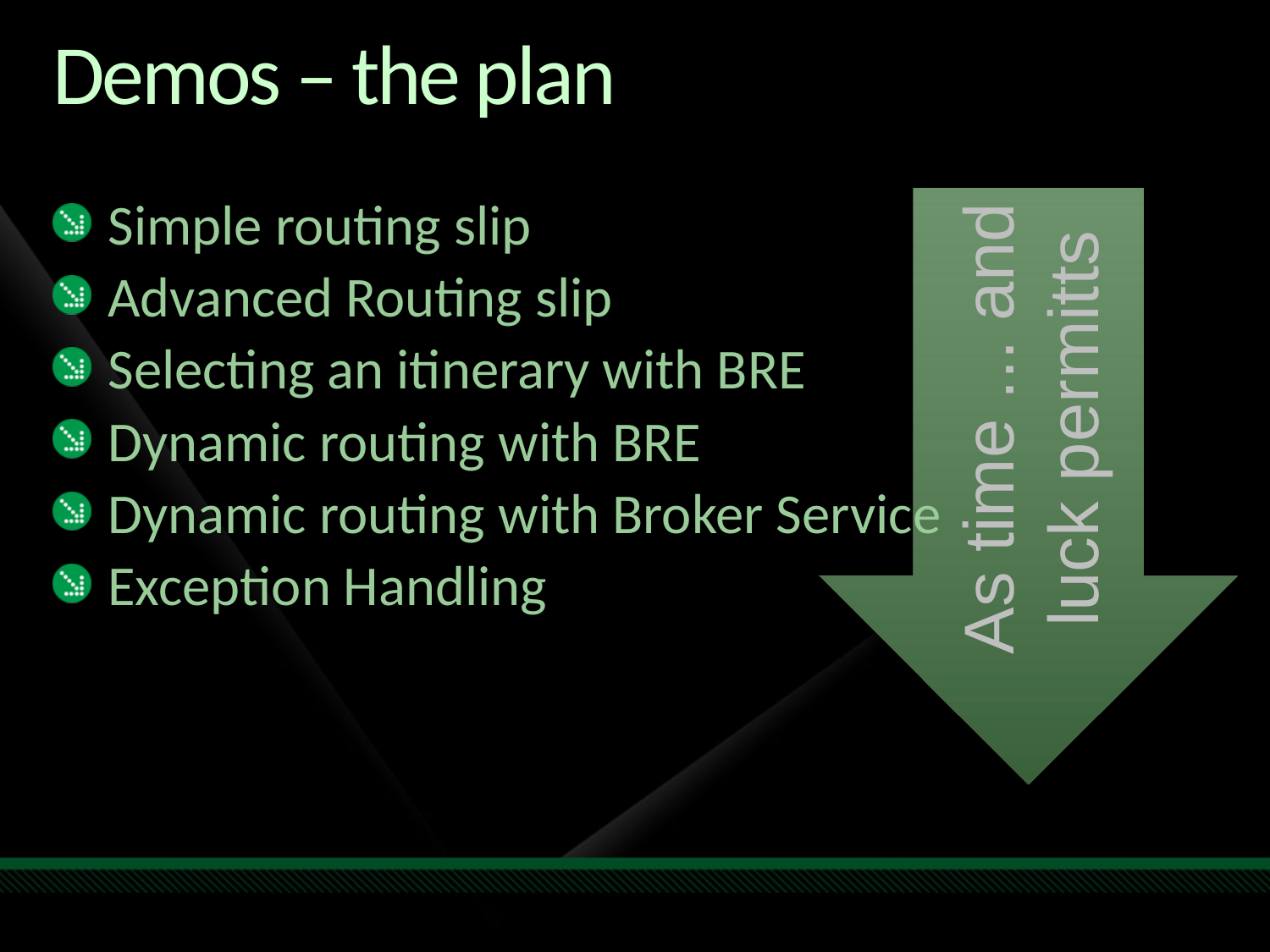

# Demos – the plan
As time ... and luck permitts
Simple routing slip
Advanced Routing slip
Selecting an itinerary with BRE
Dynamic routing with BRE
Dynamic routing with Broker Service
Exception Handling